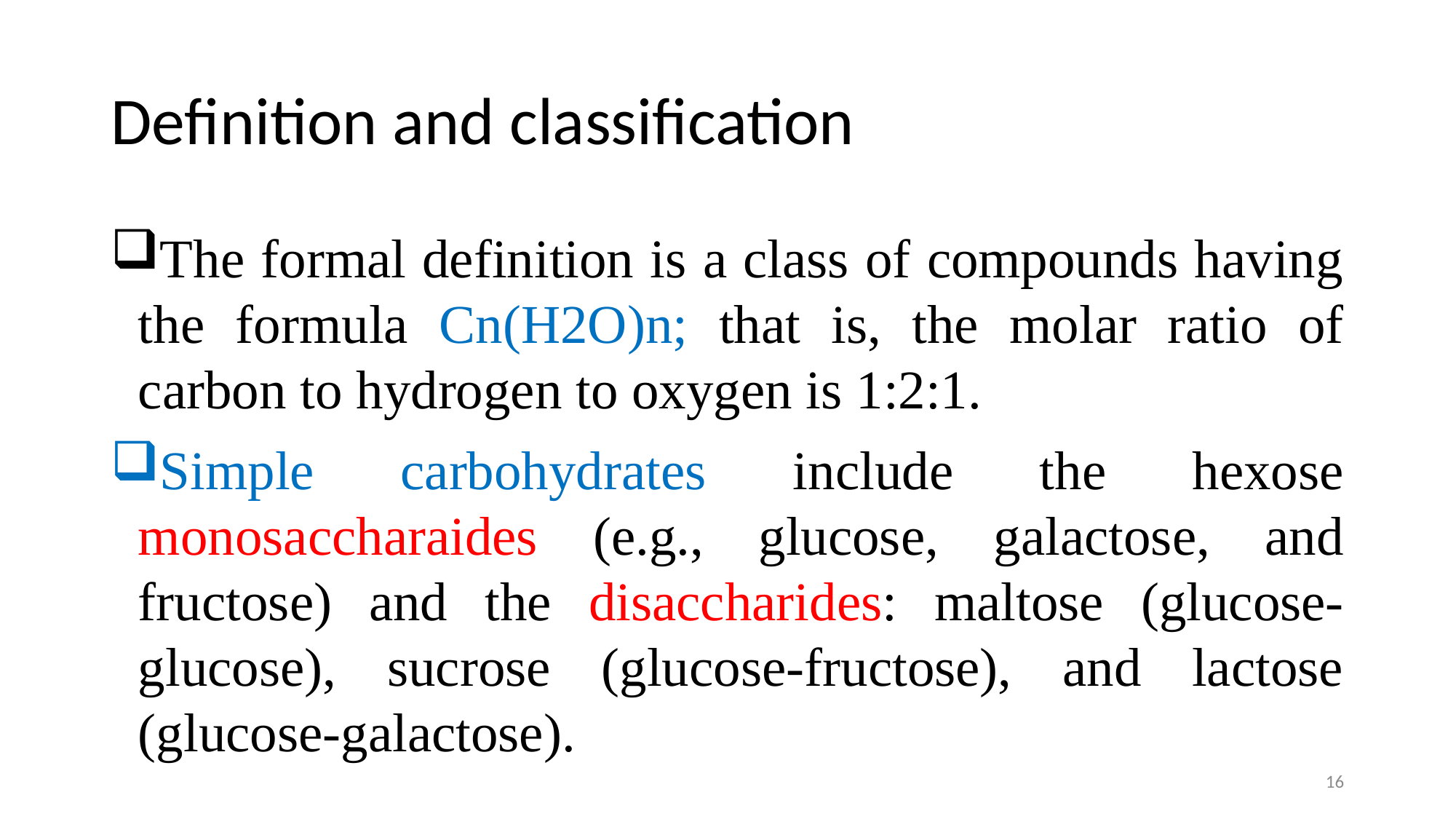

# Definition and classification
The formal definition is a class of compounds having the formula Cn(H2O)n; that is, the molar ratio of carbon to hydrogen to oxygen is 1:2:1.
Simple carbohydrates include the hexose monosaccharaides (e.g., glucose, galactose, and fructose) and the disaccharides: maltose (glucose-glucose), sucrose (glucose-fructose), and lactose (glucose-galactose).
16